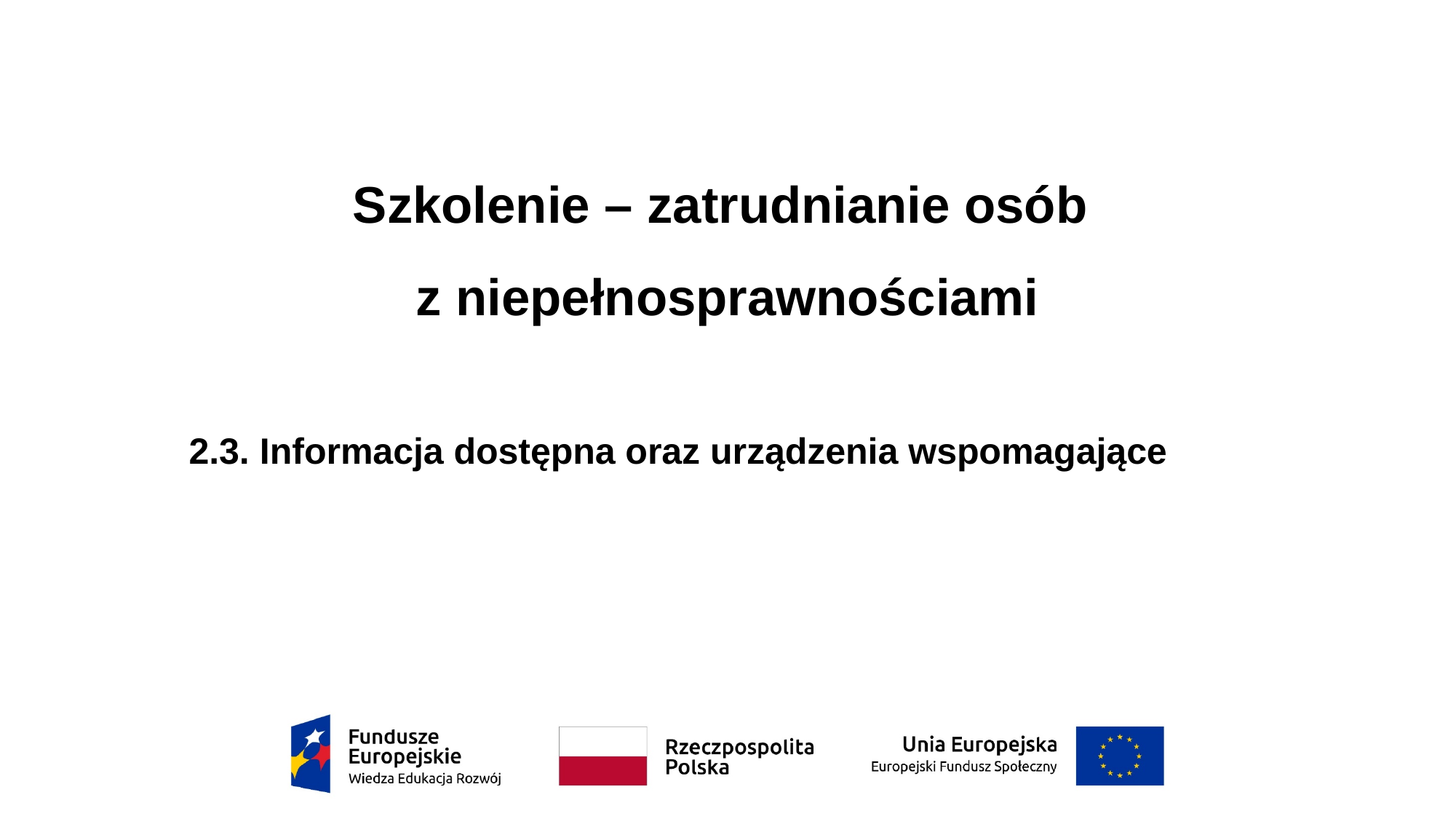

# Szkolenie – zatrudnianie osób z niepełnosprawnościami
2.3. Informacja dostępna oraz urządzenia wspomagające